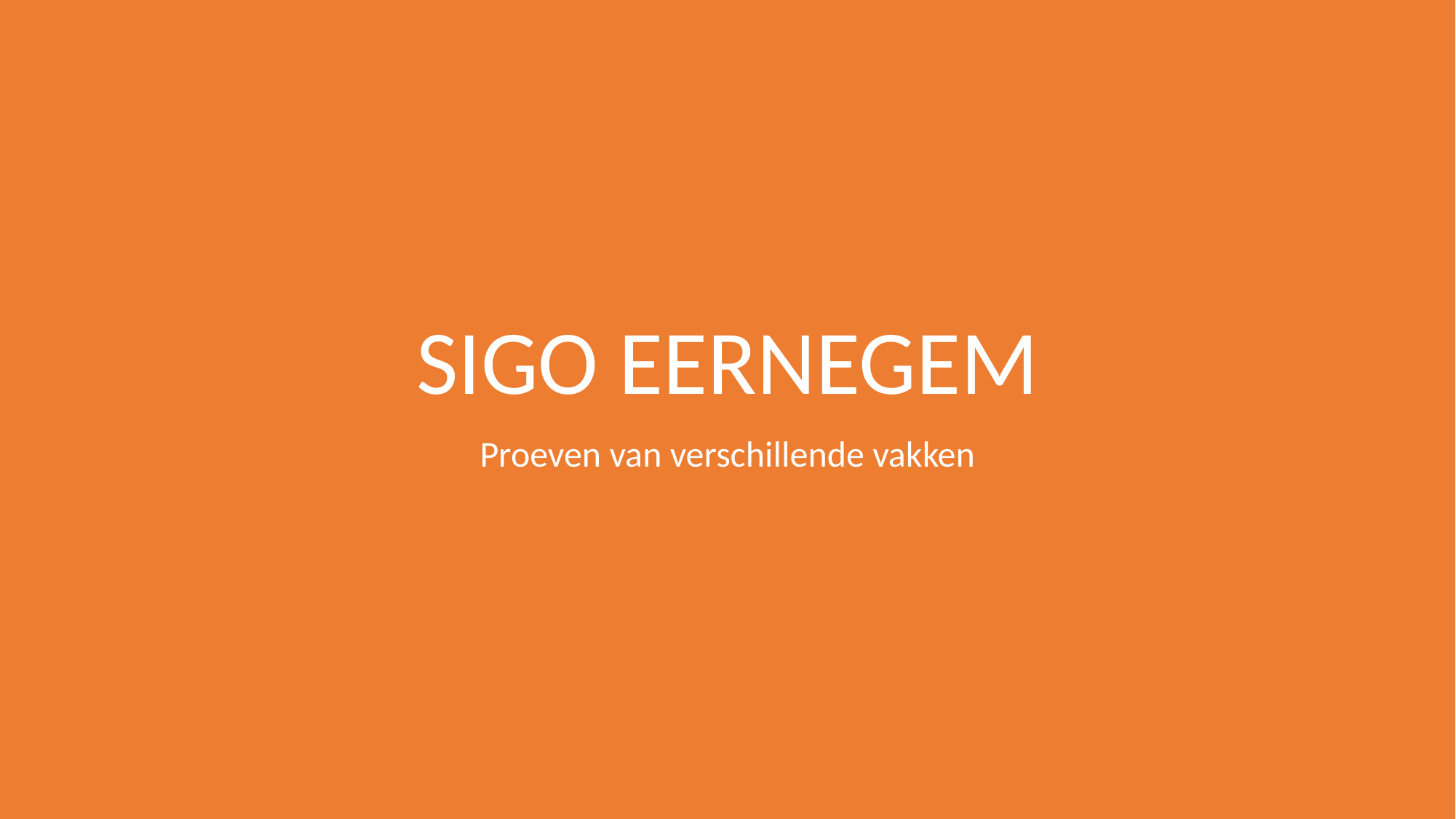

# SIGO EERNEGEM
Proeven van verschillende vakken